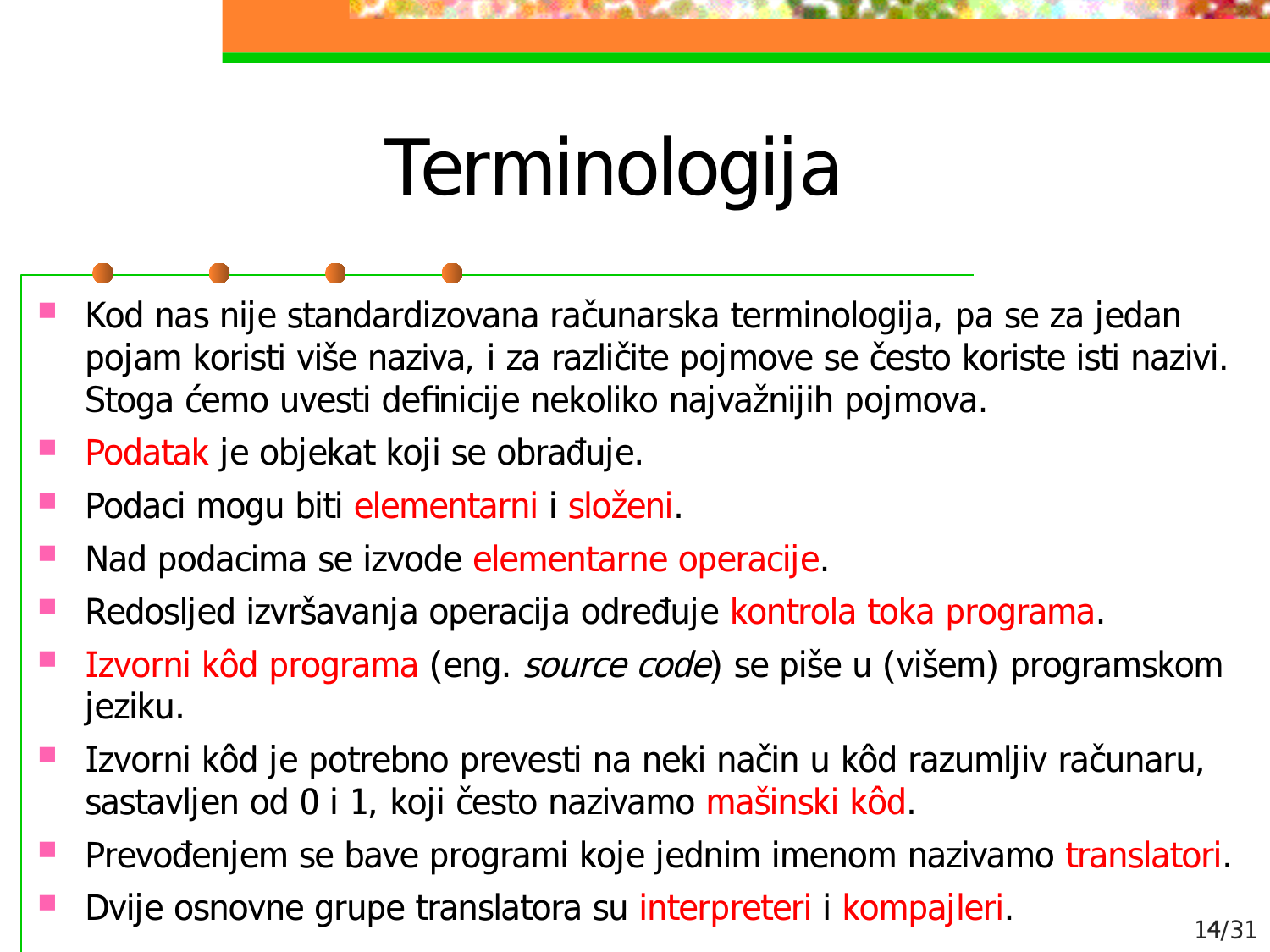

# Terminologija
Kod nas nije standardizovana računarska terminologija, pa se za jedan pojam koristi više naziva, i za različite pojmove se često koriste isti nazivi. Stoga ćemo uvesti definicije nekoliko najvažnijih pojmova.
Podatak je objekat koji se obrađuje.
Podaci mogu biti elementarni i složeni.
Nad podacima se izvode elementarne operacije.
Redosljed izvršavanja operacija određuje kontrola toka programa.
Izvorni kôd programa (eng. source code) se piše u (višem) programskom jeziku.
Izvorni kôd je potrebno prevesti na neki način u kôd razumljiv računaru, sastavljen od 0 i 1, koji često nazivamo mašinski kôd.
Prevođenjem se bave programi koje jednim imenom nazivamo translatori.
Dvije osnovne grupe translatora su interpreteri i kompajleri.

14/31